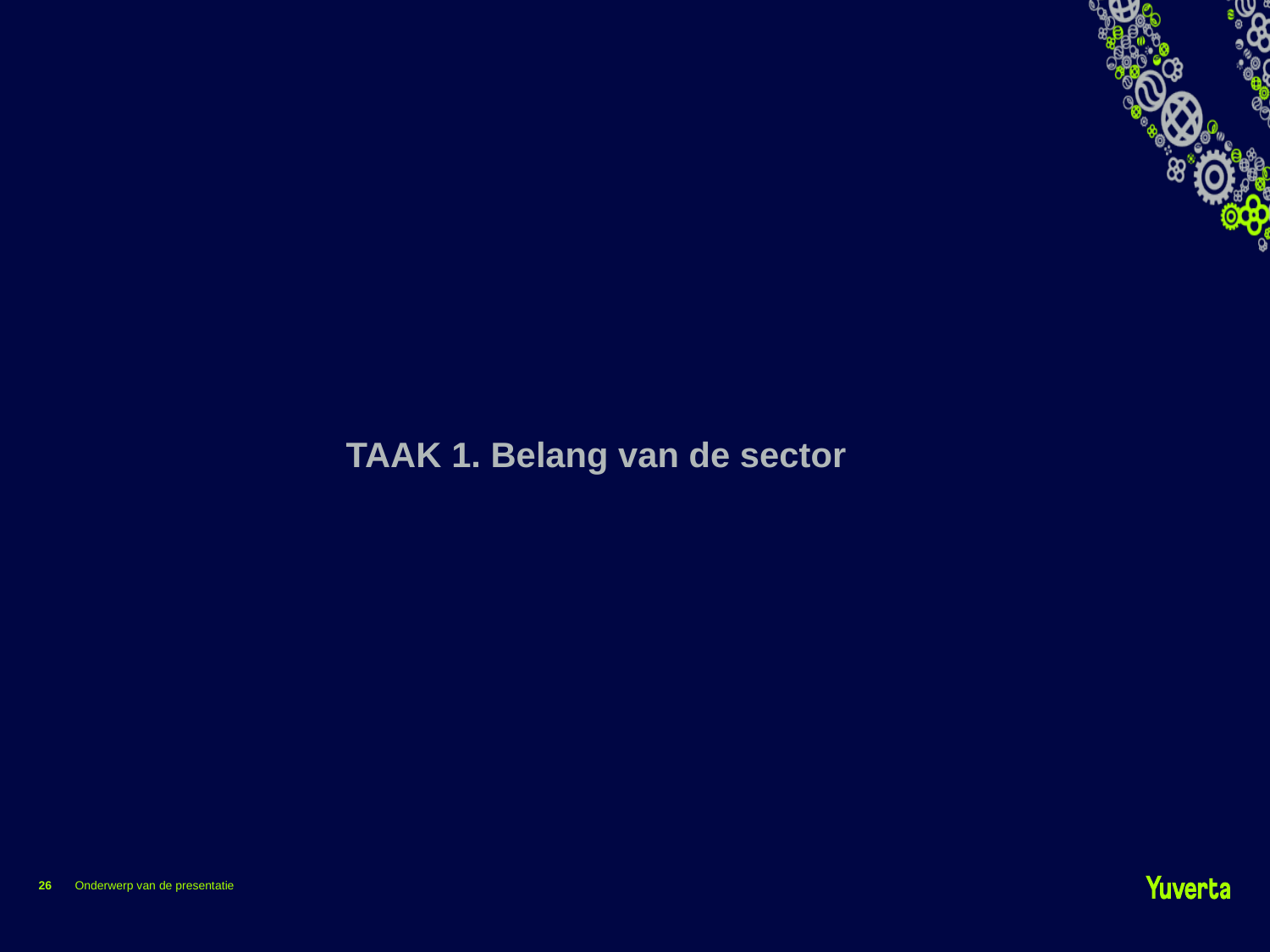

#
TAAK 1. Belang van de sector

26
Onderwerp van de presentatie
6-2-2025